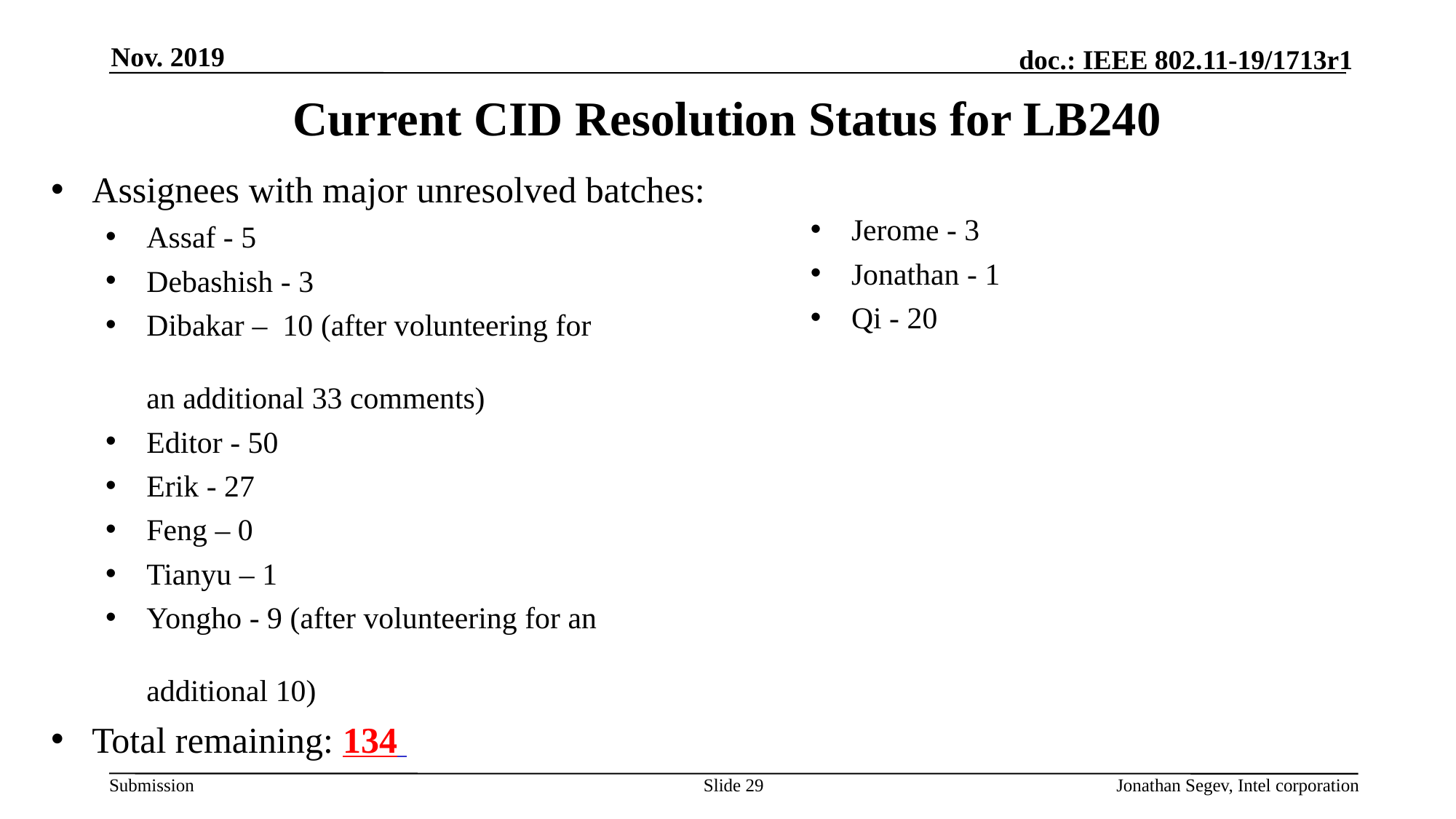

Nov. 2019
# Current CID Resolution Status for LB240
Assignees with major unresolved batches:
Assaf - 5
Debashish - 3
Dibakar –  10 (after volunteering for 						an additional 33 comments)
Editor - 50
Erik - 27
Feng – 0
Tianyu – 1
Yongho - 9 (after volunteering for an 						additional 10)
Total remaining: 134

Jerome - 3
Jonathan - 1
Qi - 20

Slide 29
Jonathan Segev, Intel corporation